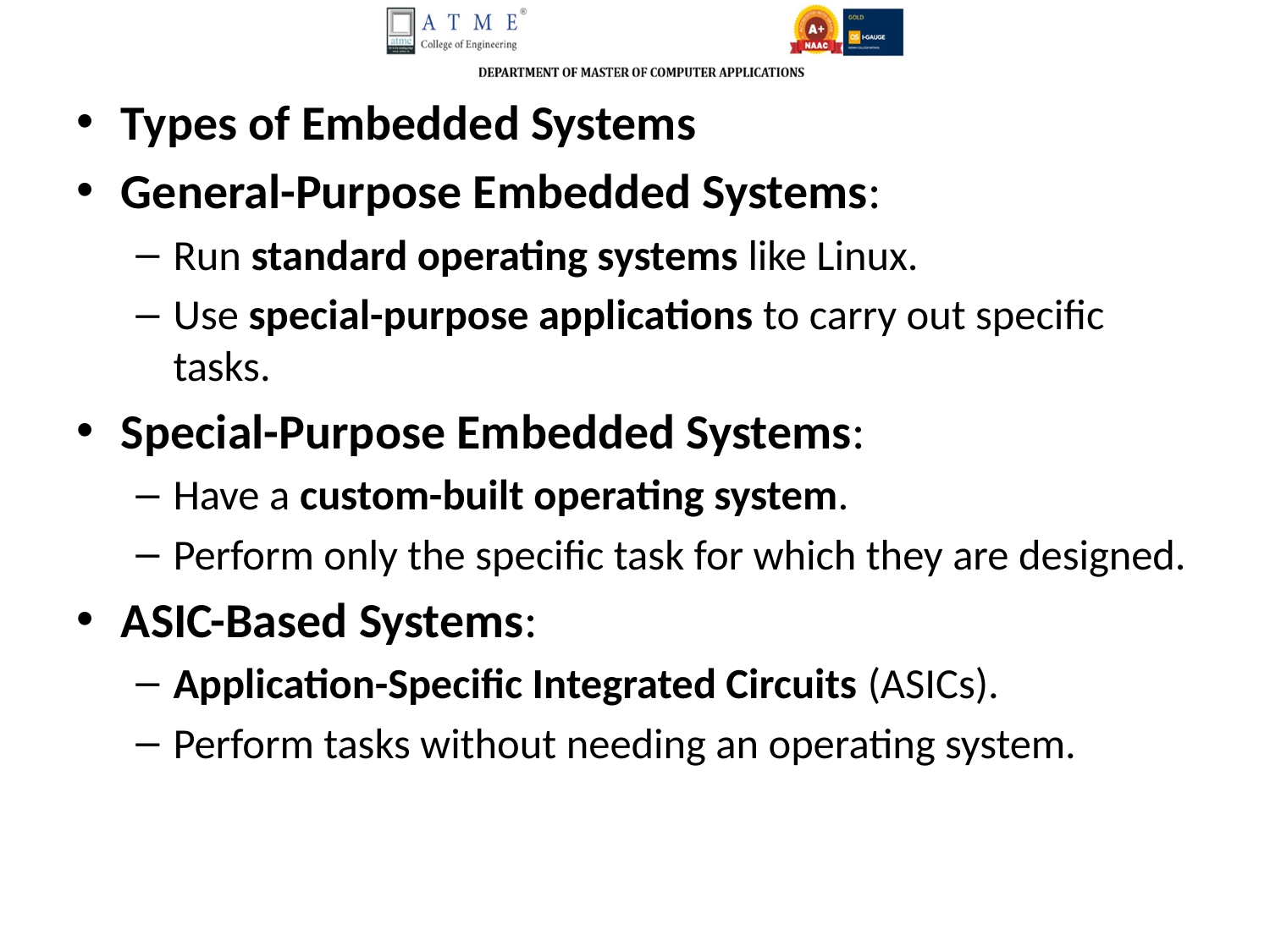

Types of Embedded Systems
General-Purpose Embedded Systems:
Run standard operating systems like Linux.
Use special-purpose applications to carry out specific tasks.
Special-Purpose Embedded Systems:
Have a custom-built operating system.
Perform only the specific task for which they are designed.
ASIC-Based Systems:
Application-Specific Integrated Circuits (ASICs).
Perform tasks without needing an operating system.